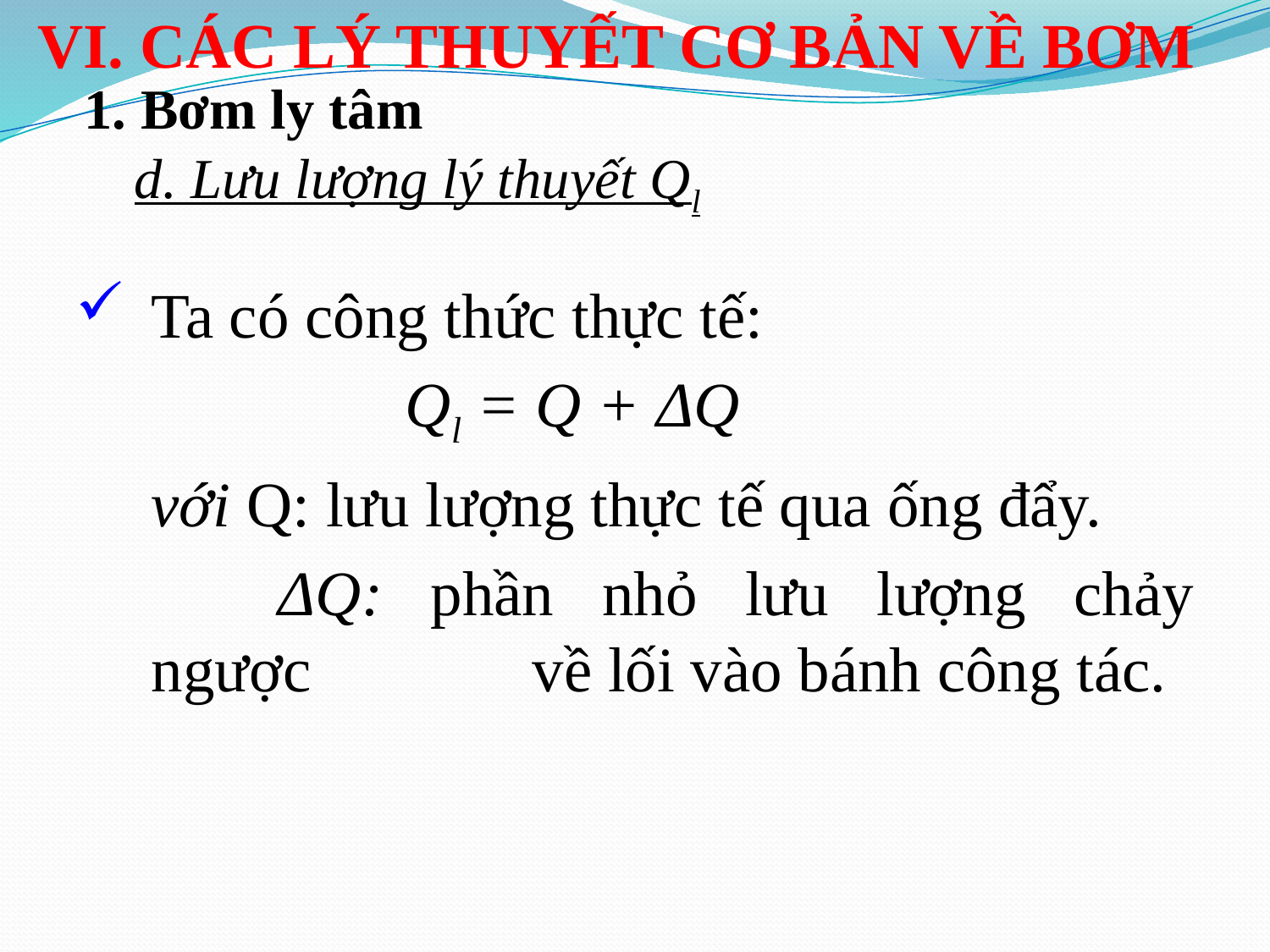

VI. CÁC LÝ THUYẾT CƠ BẢN VỀ BƠM
1. Bơm ly tâm
d. Lưu lượng lý thuyết Ql
Ta có công thức thực tế:
			Ql = Q + ΔQ
	với Q: lưu lượng thực tế qua ống đẩy.
		ΔQ: phần nhỏ lưu lượng chảy ngược 		về lối vào bánh công tác.